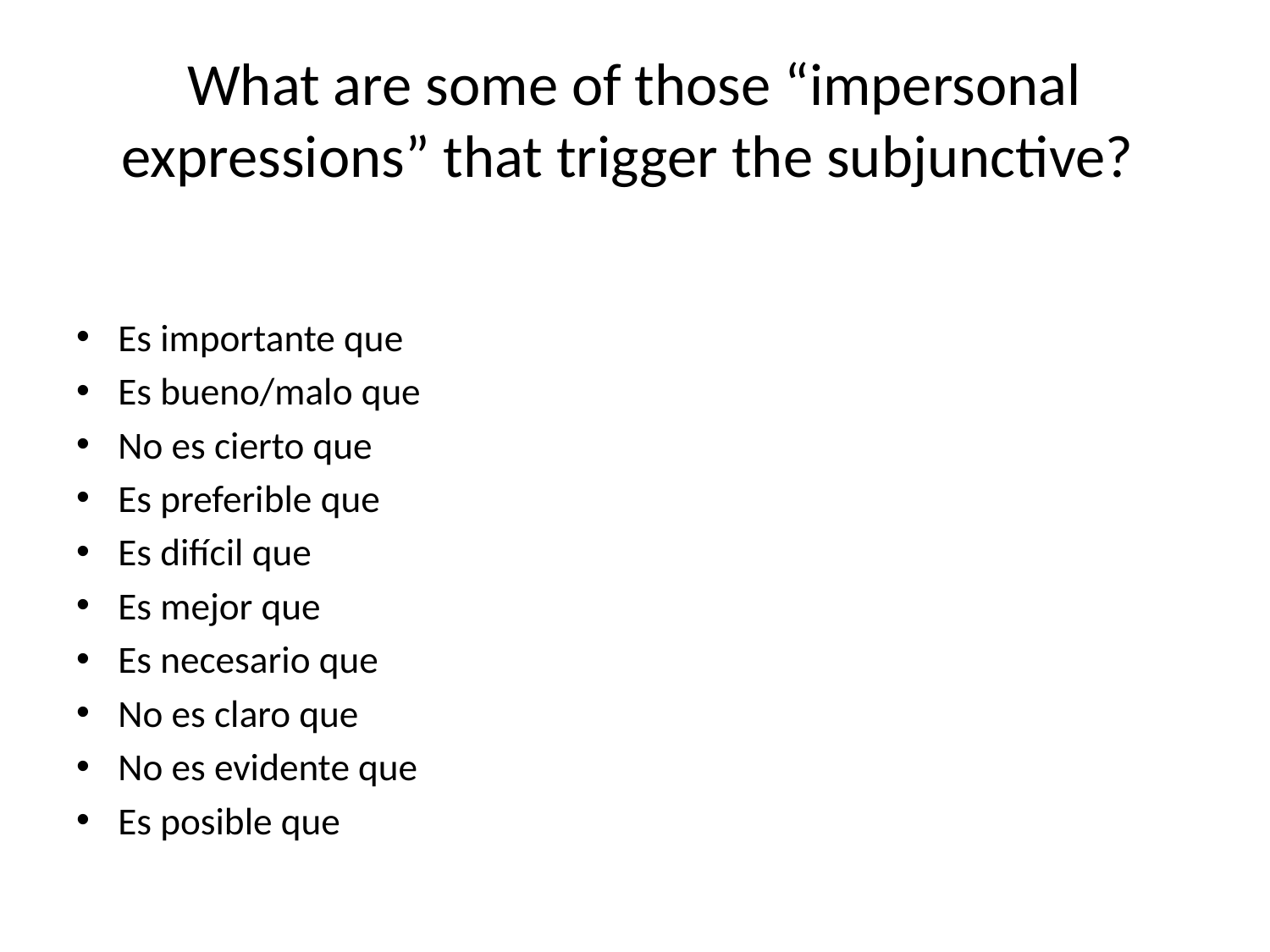

# What are some of those “impersonal expressions” that trigger the subjunctive?
Es importante que
Es bueno/malo que
No es cierto que
Es preferible que
Es difícil que
Es mejor que
Es necesario que
No es claro que
No es evidente que
Es posible que